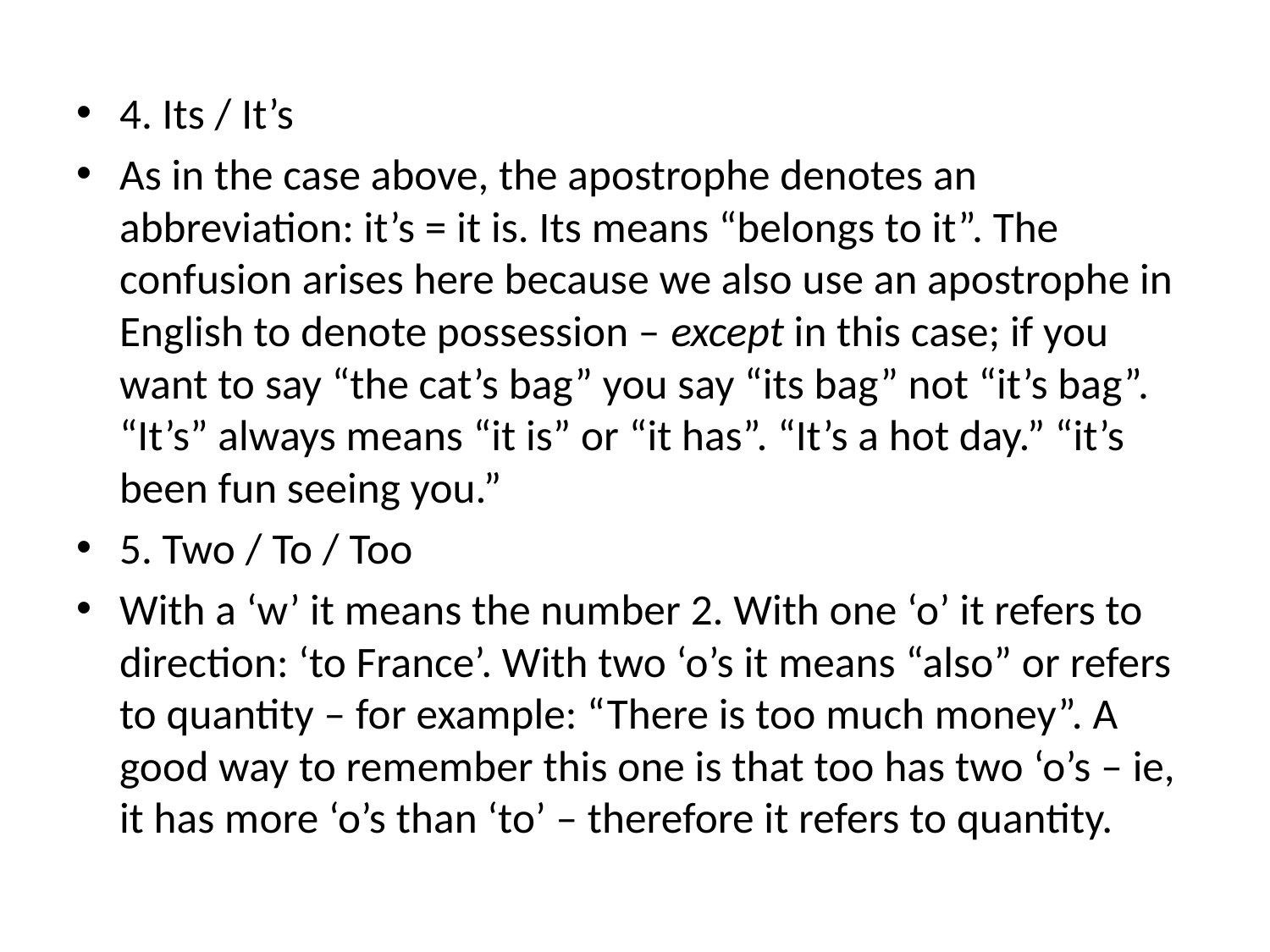

4. Its / It’s
As in the case above, the apostrophe denotes an abbreviation: it’s = it is. Its means “belongs to it”. The confusion arises here because we also use an apostrophe in English to denote possession – except in this case; if you want to say “the cat’s bag” you say “its bag” not “it’s bag”. “It’s” always means “it is” or “it has”. “It’s a hot day.” “it’s been fun seeing you.”
5. Two / To / Too
With a ‘w’ it means the number 2. With one ‘o’ it refers to direction: ‘to France’. With two ‘o’s it means “also” or refers to quantity – for example: “There is too much money”. A good way to remember this one is that too has two ‘o’s – ie, it has more ‘o’s than ‘to’ – therefore it refers to quantity.